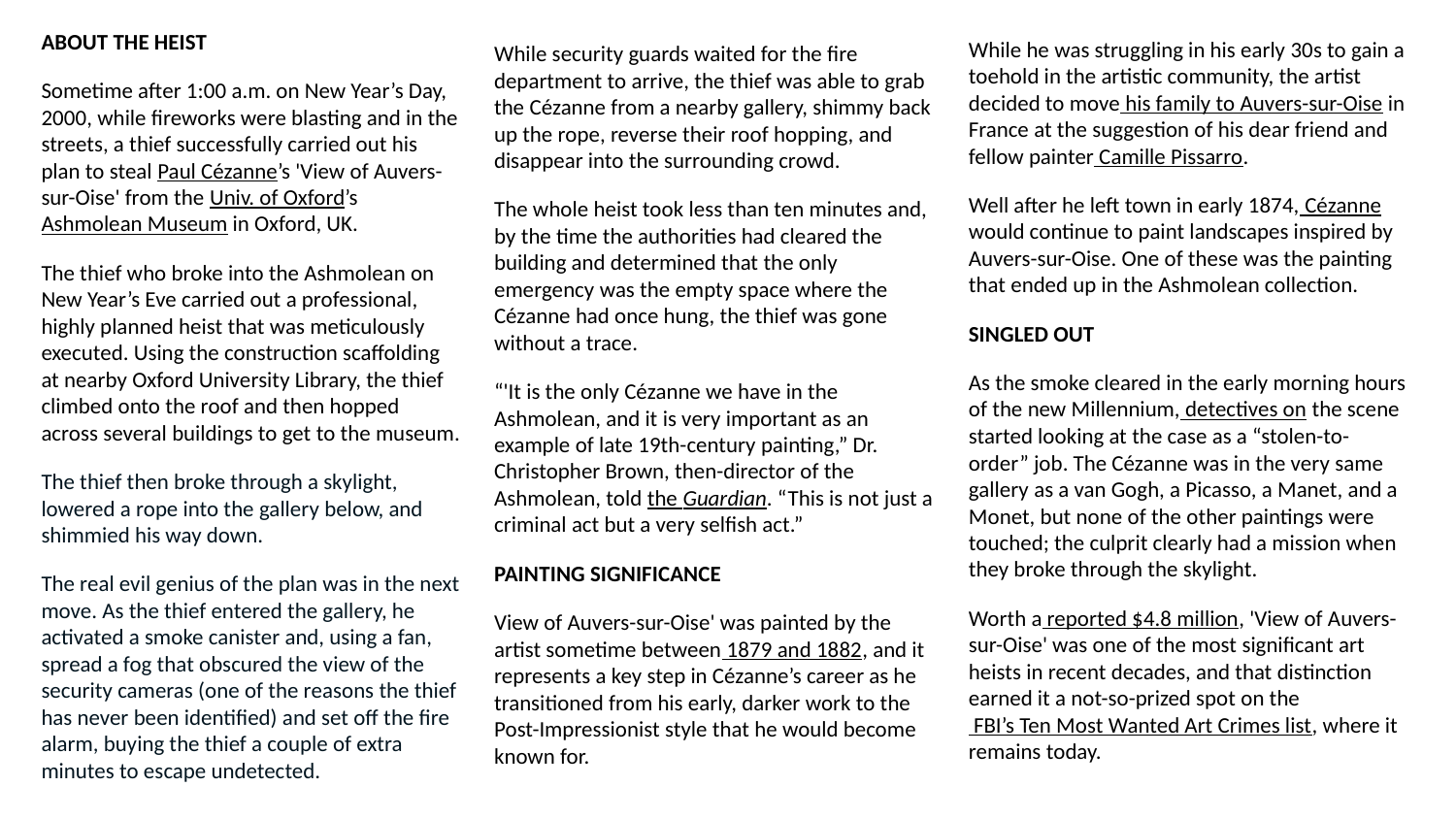

ABOUT THE HEIST
Sometime after 1:00 a.m. on New Year’s Day, 2000, while fireworks were blasting and in the streets, a thief successfully carried out his plan to steal Paul Cézanne’s 'View of Auvers-sur-Oise' from the Univ. of Oxford’s Ashmolean Museum in Oxford, UK.
The thief who broke into the Ashmolean on New Year’s Eve carried out a professional, highly planned heist that was meticulously executed. Using the construction scaffolding at nearby Oxford University Library, the thief climbed onto the roof and then hopped across several buildings to get to the museum.
The thief then broke through a skylight, lowered a rope into the gallery below, and shimmied his way down.
The real evil genius of the plan was in the next move. As the thief entered the gallery, he activated a smoke canister and, using a fan, spread a fog that obscured the view of the security cameras (one of the reasons the thief has never been identified) and set off the fire alarm, buying the thief a couple of extra minutes to escape undetected.
While he was struggling in his early 30s to gain a toehold in the artistic community, the artist decided to move his family to Auvers-sur-Oise in France at the suggestion of his dear friend and fellow painter Camille Pissarro.
Well after he left town in early 1874, Cézanne would continue to paint landscapes inspired by Auvers-sur-Oise. One of these was the painting that ended up in the Ashmolean collection.
SINGLED OUT
As the smoke cleared in the early morning hours of the new Millennium, detectives on the scene started looking at the case as a “stolen-to-order” job. The Cézanne was in the very same gallery as a van Gogh, a Picasso, a Manet, and a Monet, but none of the other paintings were touched; the culprit clearly had a mission when they broke through the skylight.
Worth a reported $4.8 million, 'View of Auvers-sur-Oise' was one of the most significant art heists in recent decades, and that distinction earned it a not-so-prized spot on the FBI’s Ten Most Wanted Art Crimes list, where it remains today.
While security guards waited for the fire department to arrive, the thief was able to grab the Cézanne from a nearby gallery, shimmy back up the rope, reverse their roof hopping, and disappear into the surrounding crowd.
The whole heist took less than ten minutes and, by the time the authorities had cleared the building and determined that the only emergency was the empty space where the Cézanne had once hung, the thief was gone without a trace.
“'It is the only Cézanne we have in the Ashmolean, and it is very important as an example of late 19th-century painting,” Dr. Christopher Brown, then-director of the Ashmolean, told the Guardian. “This is not just a criminal act but a very selfish act.”
PAINTING SIGNIFICANCE
View of Auvers-sur-Oise' was painted by the artist sometime between 1879 and 1882, and it represents a key step in Cézanne’s career as he transitioned from his early, darker work to the Post-Impressionist style that he would become known for.